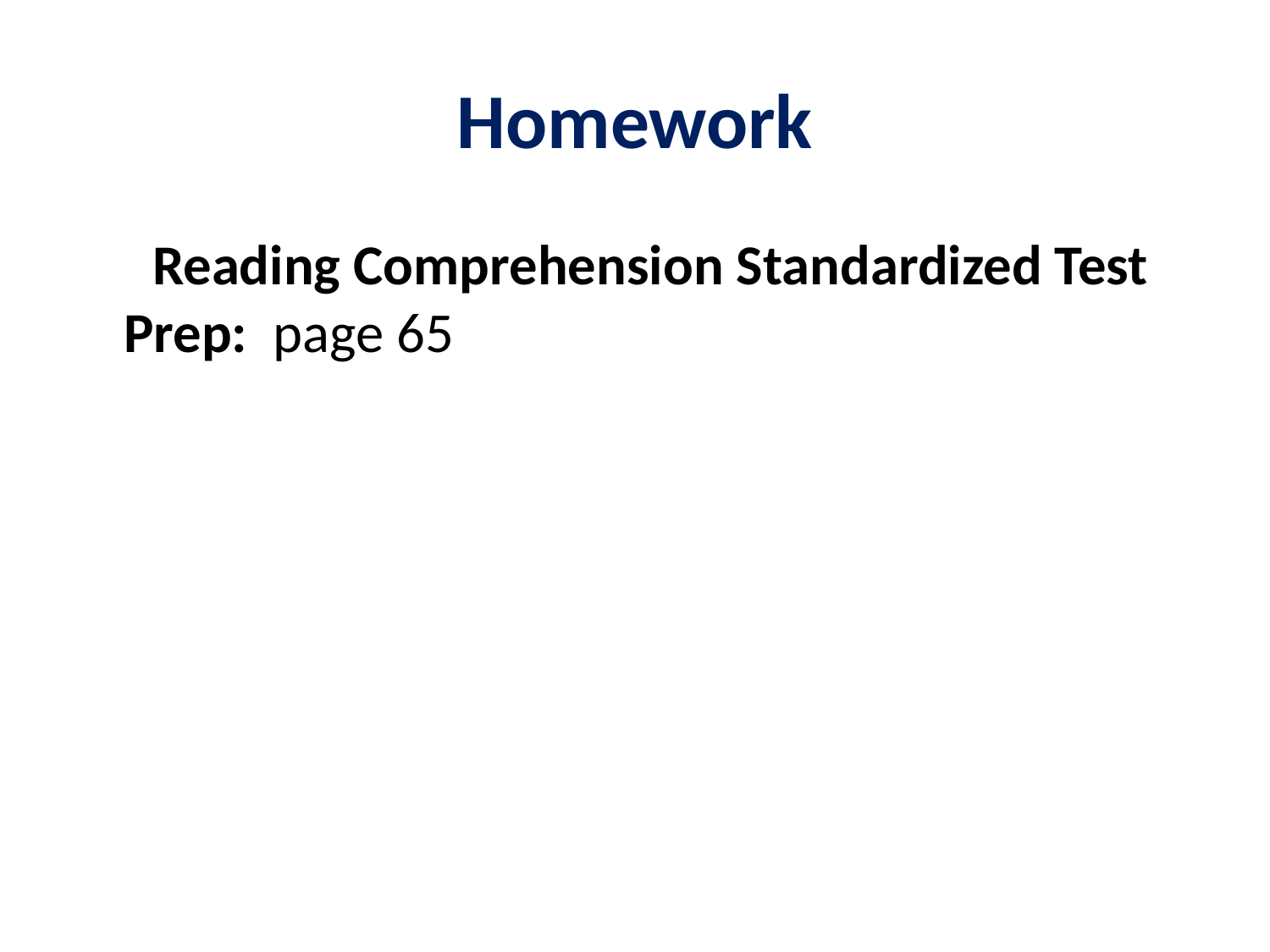

# Homework
      Reading Comprehension Standardized Test Prep:  page 65